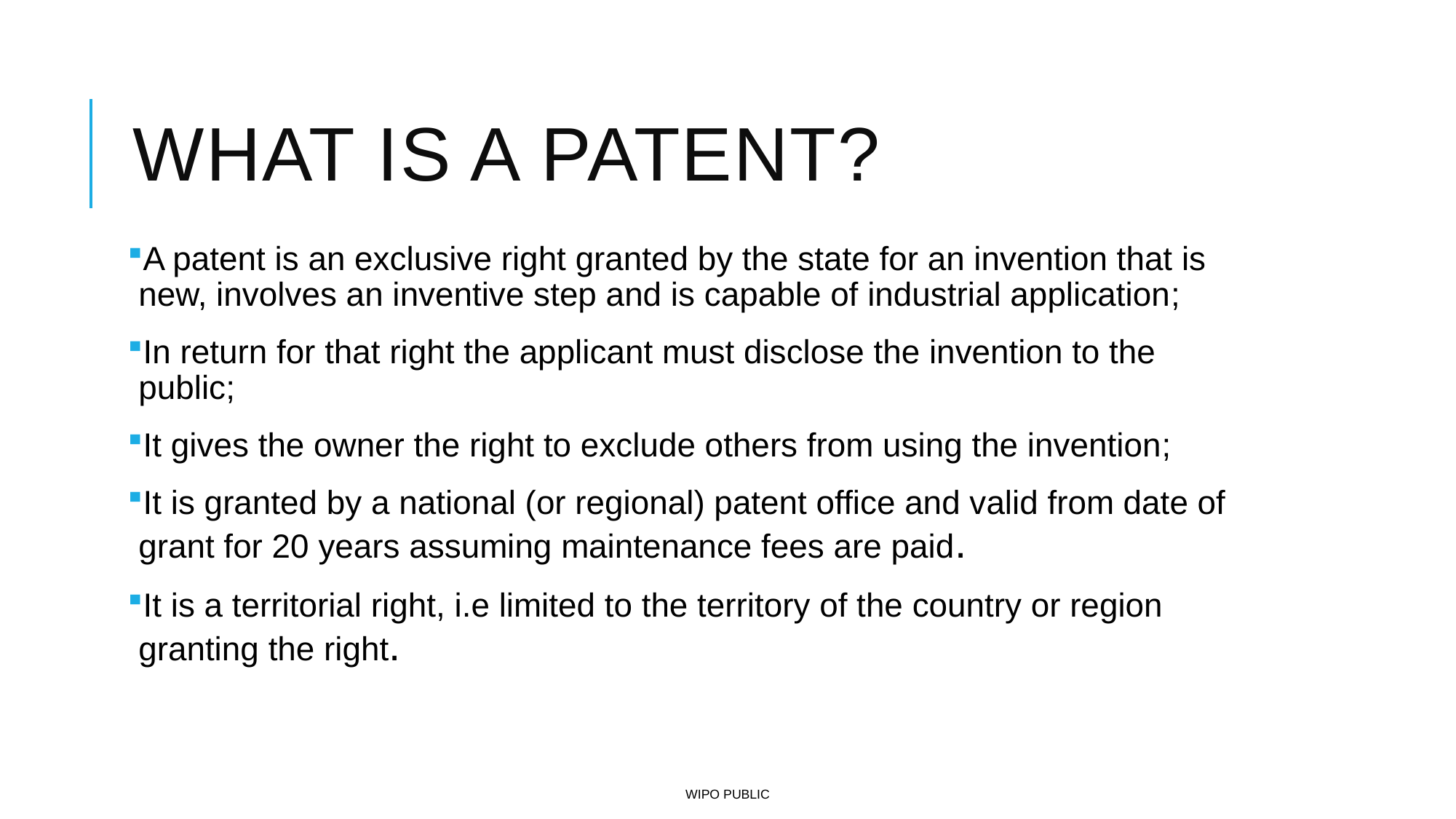

# What is a patent?
A patent is an exclusive right granted by the state for an invention that is new, involves an inventive step and is capable of industrial application;
In return for that right the applicant must disclose the invention to the public;
It gives the owner the right to exclude others from using the invention;
It is granted by a national (or regional) patent office and valid from date of grant for 20 years assuming maintenance fees are paid.
It is a territorial right, i.e limited to the territory of the country or region granting the right.